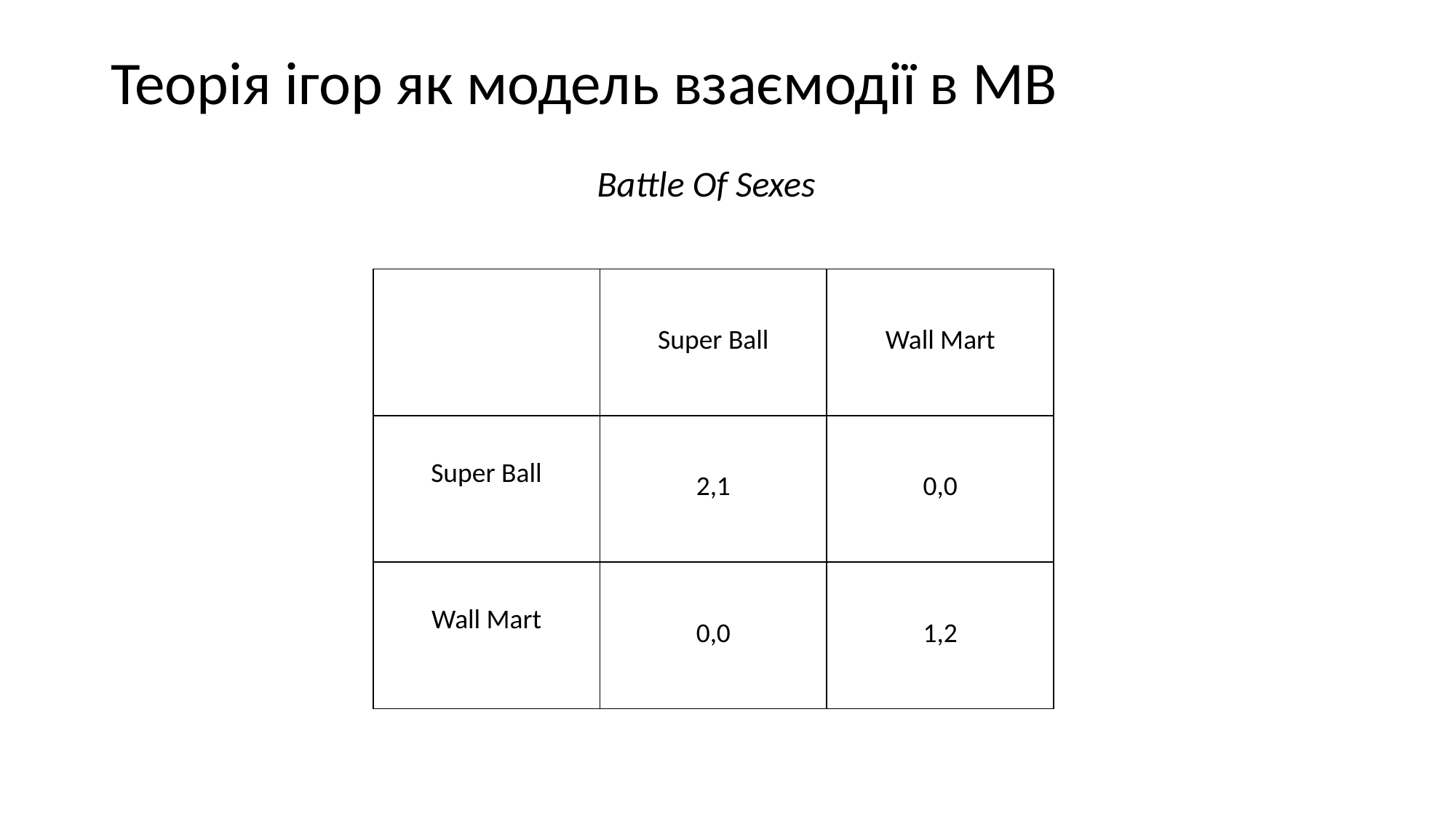

# Теорія ігор як модель взаємодії в МВ
Battle Of Sexes
|  | Super Ball | Wall Mart |
| --- | --- | --- |
| Super Ball | 2,1 | 0,0 |
| Wall Mart | 0,0 | 1,2 |